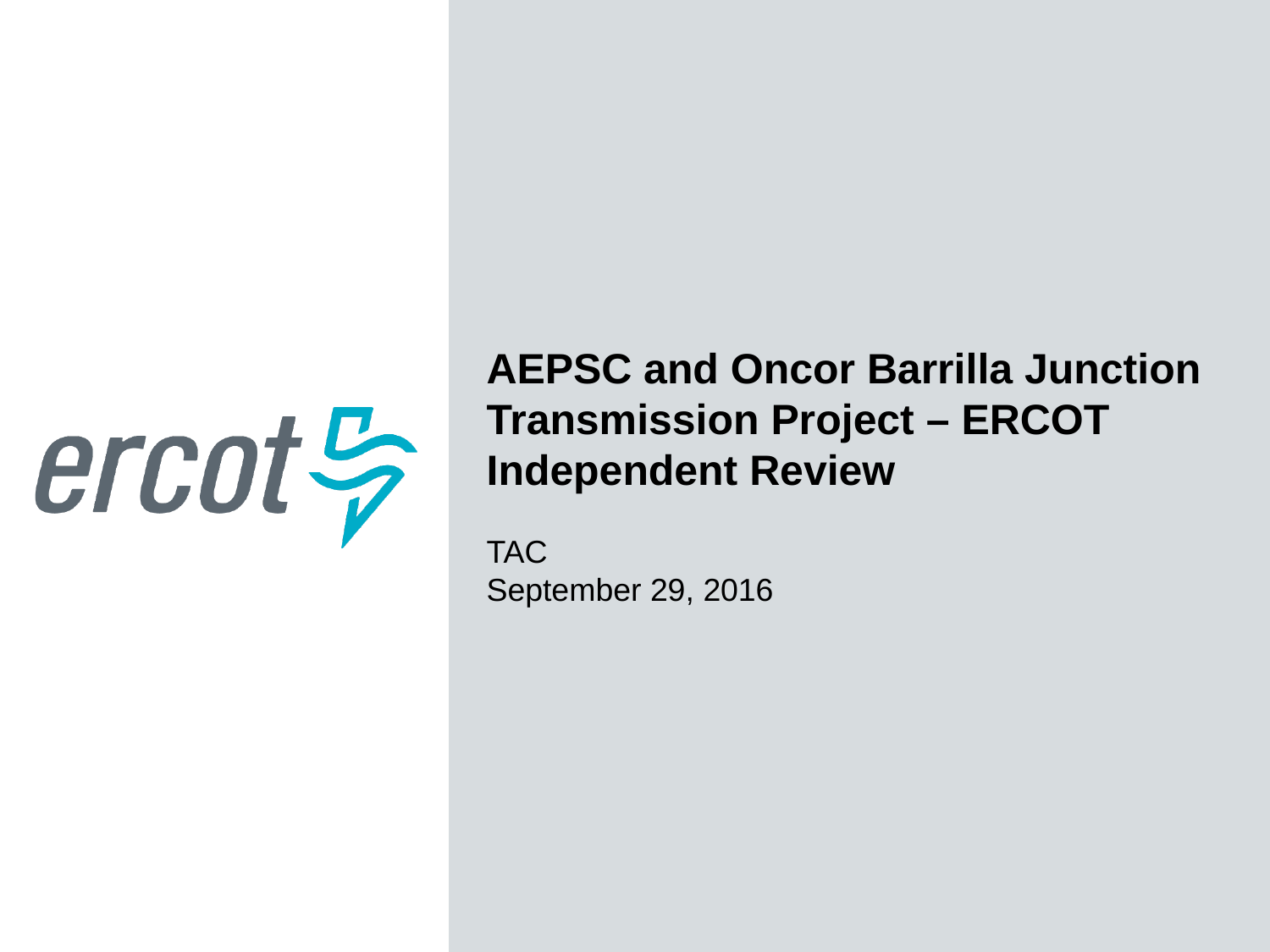

AEPSC and Oncor Barrilla Junction Transmission Project – ERCOT Independent Review

TAC
September 29, 2016